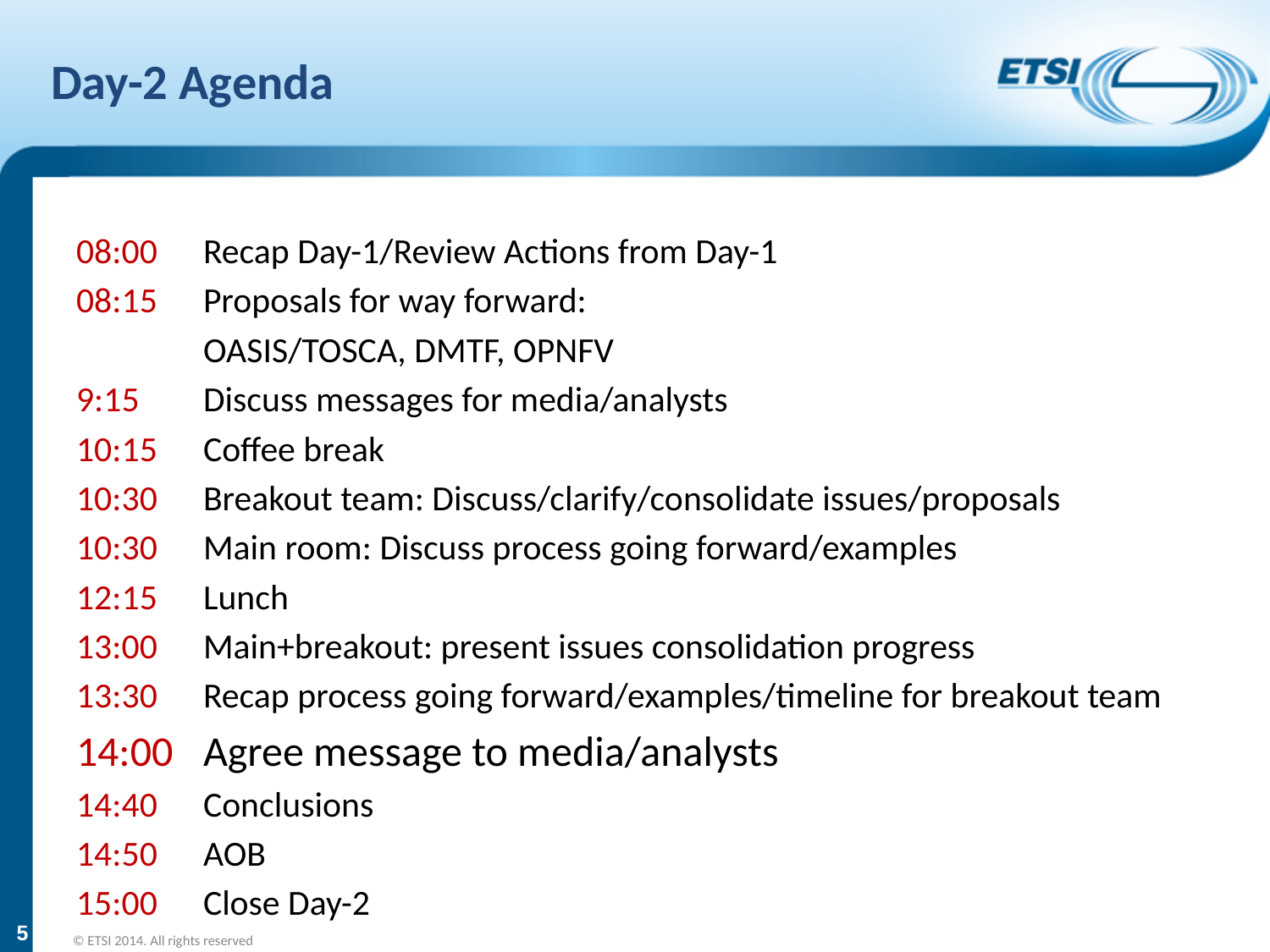

# Day-2 Agenda
08:00	Recap Day-1/Review Actions from Day-1
08:15	Proposals for way forward:
	OASIS/TOSCA, DMTF, OPNFV
9:15	Discuss messages for media/analysts
10:15	Coffee break
10:30 	Breakout team: Discuss/clarify/consolidate issues/proposals
10:30	Main room: Discuss process going forward/examples
12:15	Lunch
13:00	Main+breakout: present issues consolidation progress
13:30	Recap process going forward/examples/timeline for breakout team
14:00	Agree message to media/analysts
14:40	Conclusions
14:50	AOB
15:00	Close Day-2

5
© ETSI 2014. All rights reserved